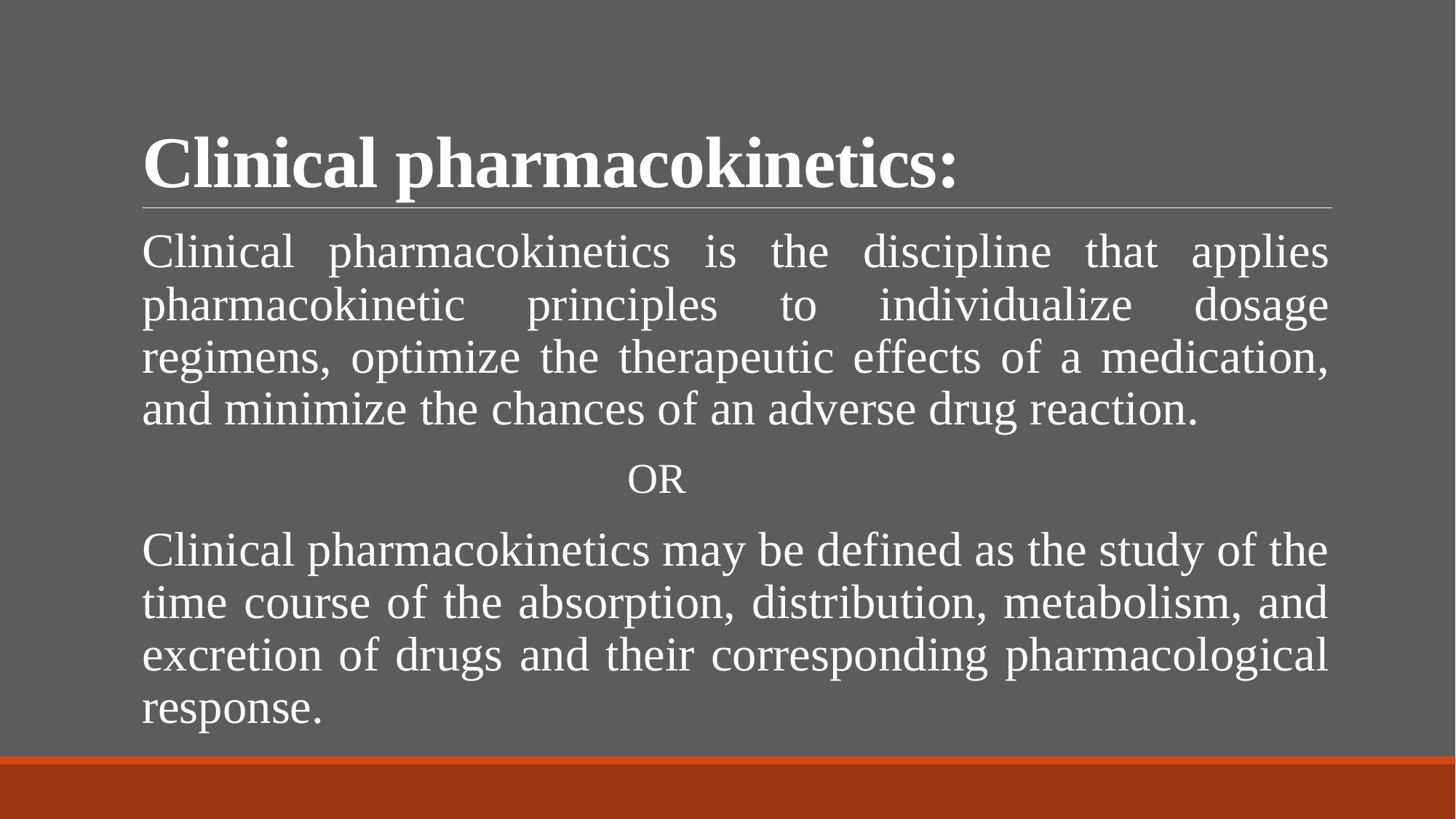

# Clinical pharmacokinetics:
Clinical pharmacokinetics is the discipline that applies pharmacokinetic principles to individualize dosage regimens, optimize the therapeutic effects of a medication, and minimize the chances of an adverse drug reaction.
                                              OR
Clinical pharmacokinetics may be defined as the study of the time course of the absorption, distribution, metabolism, and excretion of drugs and their corresponding pharmacological response.